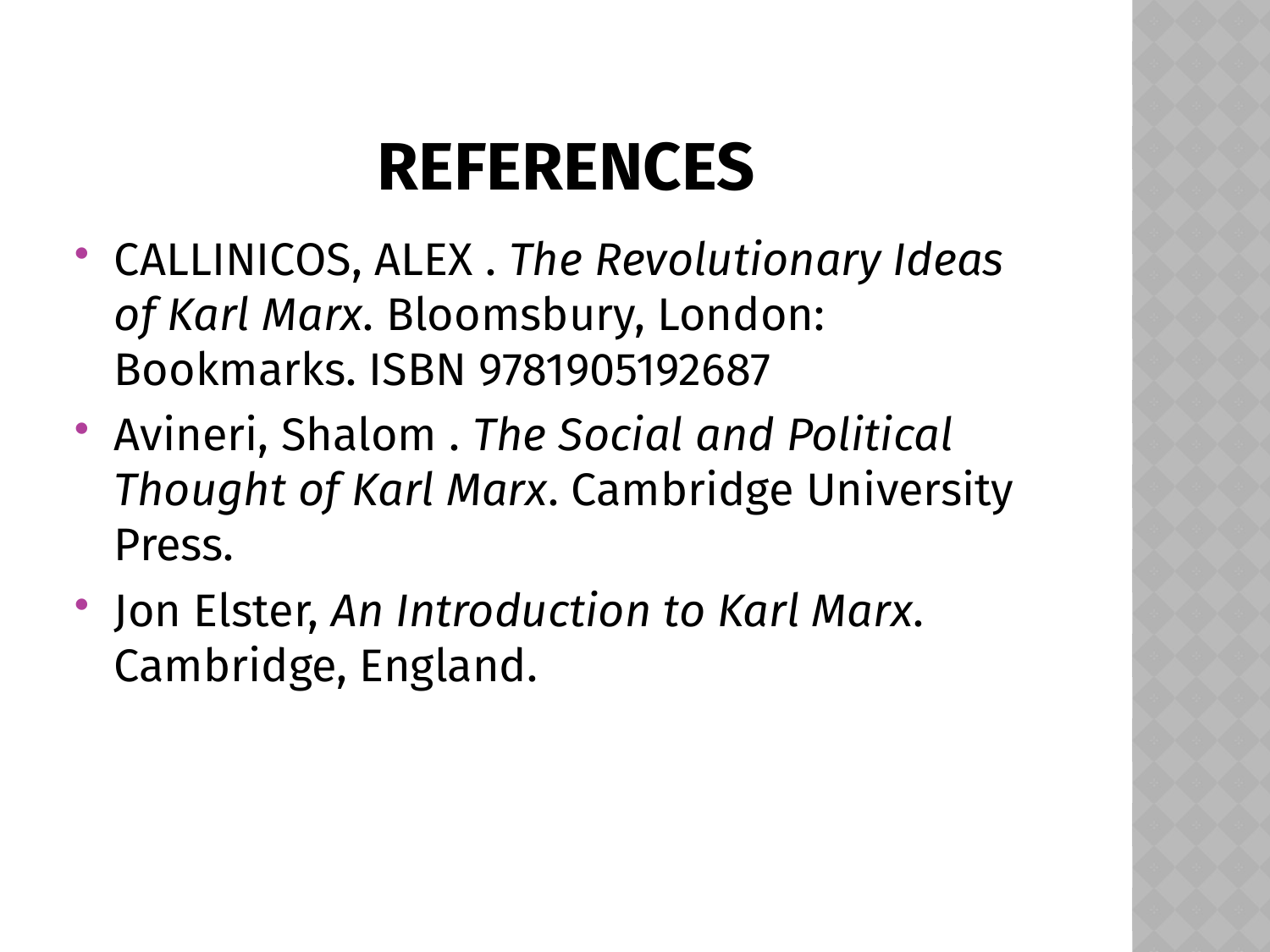

# References
Callinicos, Alex . The Revolutionary Ideas of Karl Marx. Bloomsbury, London: Bookmarks. ISBN 9781905192687
Avineri, Shalom . The Social and Political Thought of Karl Marx. Cambridge University Press.
Jon Elster, An Introduction to Karl Marx. Cambridge, England.